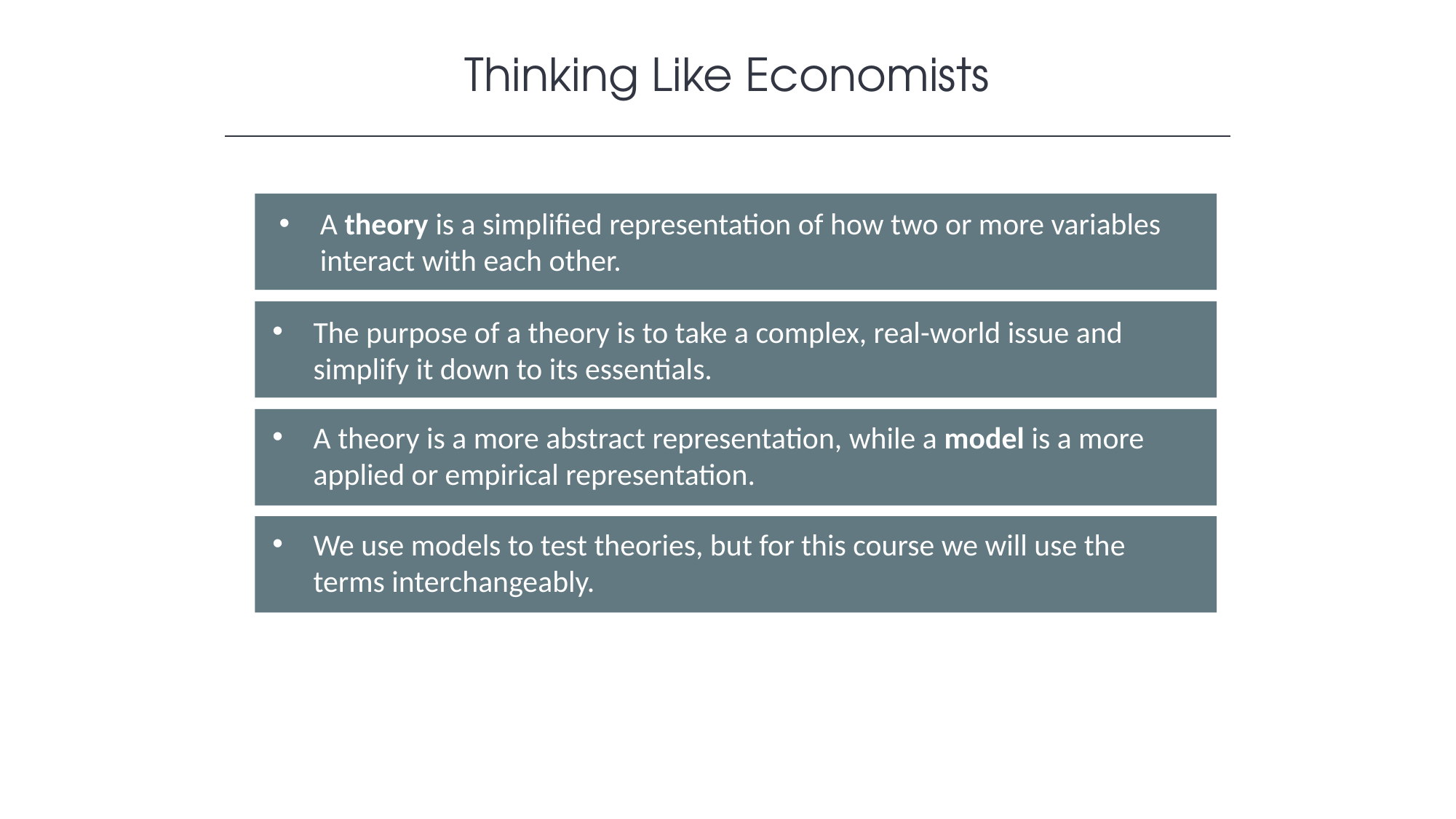

Thinking Like Economists

A theory is a simplified representation of how two or more variables interact with each other.

The purpose of a theory is to take a complex, real-world issue and simplify it down to its essentials.

A theory is a more abstract representation, while a model is a more applied or empirical representation.

We use models to test theories, but for this course we will use the terms interchangeably.